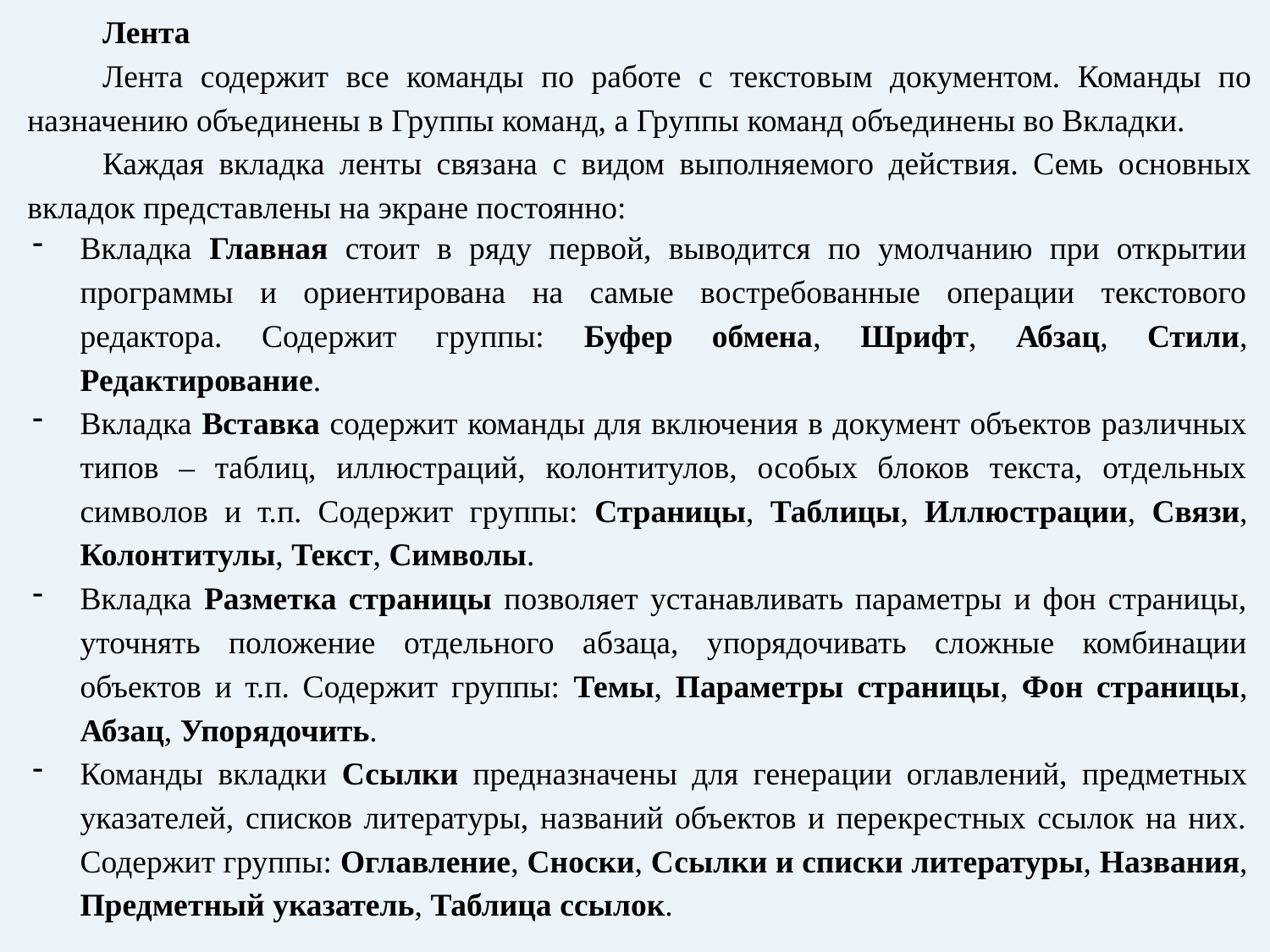

Лента
Лента содержит все команды по работе с текстовым документом. Команды по назначению объединены в Группы команд, а Группы команд объединены во Вкладки.
Каждая вкладка ленты связана с видом выполняемого действия. Семь основных вкладок представлены на экране постоянно:
Вкладка Главная стоит в ряду первой, выводится по умолчанию при открытии программы и ориентирована на самые востребованные операции текстового редактора. Содержит группы: Буфер обмена, Шрифт, Абзац, Стили, Редактирование.
Вкладка Вставка содержит команды для включения в документ объектов различных типов – таблиц, иллюстраций, колонтитулов, особых блоков текста, отдельных символов и т.п. Содержит группы: Страницы, Таблицы, Иллюстрации, Связи, Колонтитулы, Текст, Символы.
Вкладка Разметка страницы позволяет устанавливать параметры и фон страницы, уточнять положение отдельного абзаца, упорядочивать сложные комбинации объектов и т.п. Содержит группы: Темы, Параметры страницы, Фон страницы, Абзац, Упорядочить.
Команды вкладки Ссылки предназначены для генерации оглавлений, предметных указателей, списков литературы, названий объектов и перекрестных ссылок на них. Содержит группы: Оглавление, Сноски, Ссылки и списки литературы, Названия, Предметный указатель, Таблица ссылок.